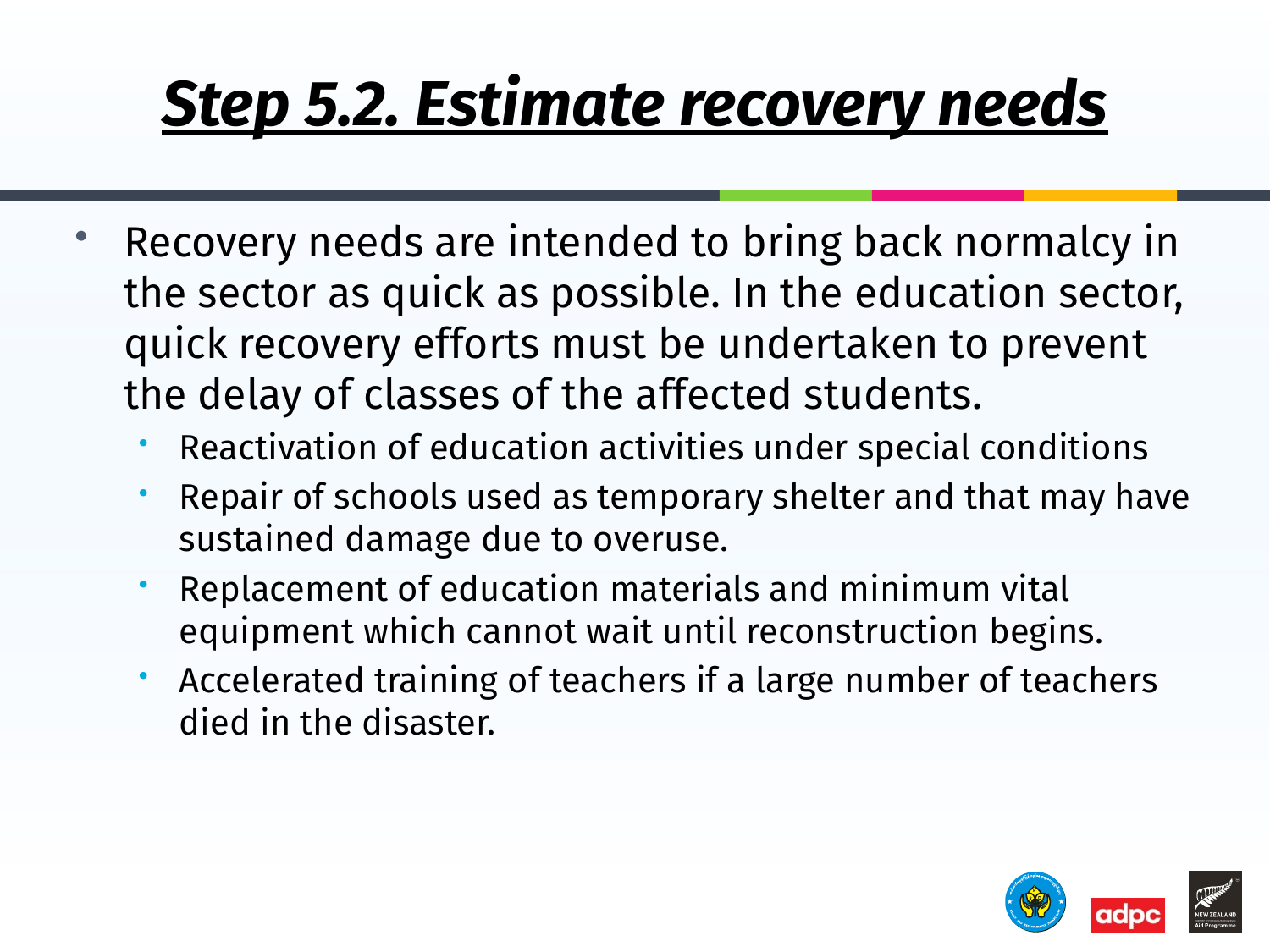

# Step 5.2. Estimate recovery needs
Recovery needs are intended to bring back normalcy in the sector as quick as possible. In the education sector, quick recovery efforts must be undertaken to prevent the delay of classes of the affected students.
Reactivation of education activities under special conditions
Repair of schools used as temporary shelter and that may have sustained damage due to overuse.
Replacement of education materials and minimum vital equipment which cannot wait until reconstruction begins.
Accelerated training of teachers if a large number of teachers died in the disaster.